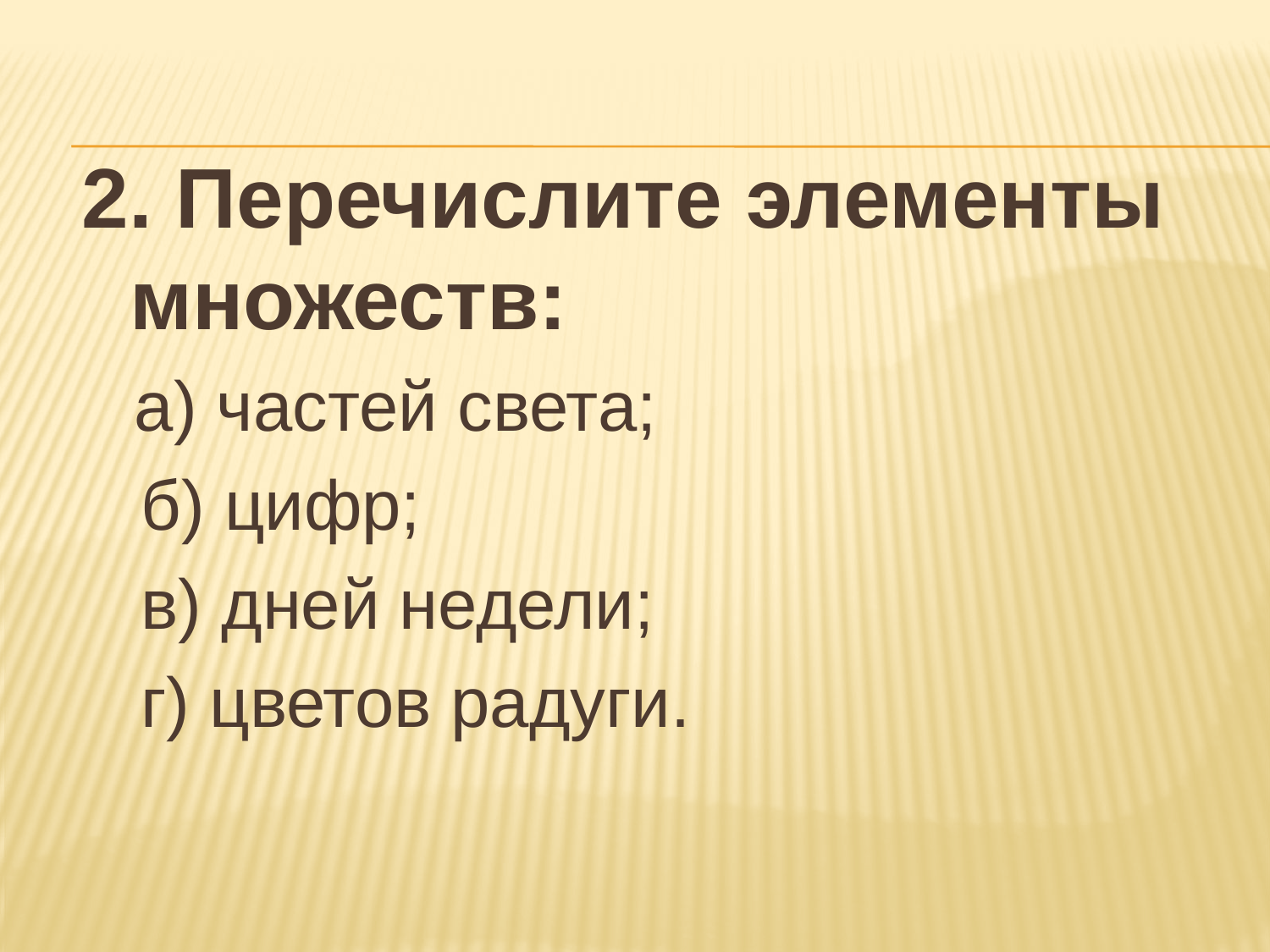

2. Перечислите элементы множеств:
   а) частей света;
   б) цифр;
   в) дней недели;
   г) цветов радуги.